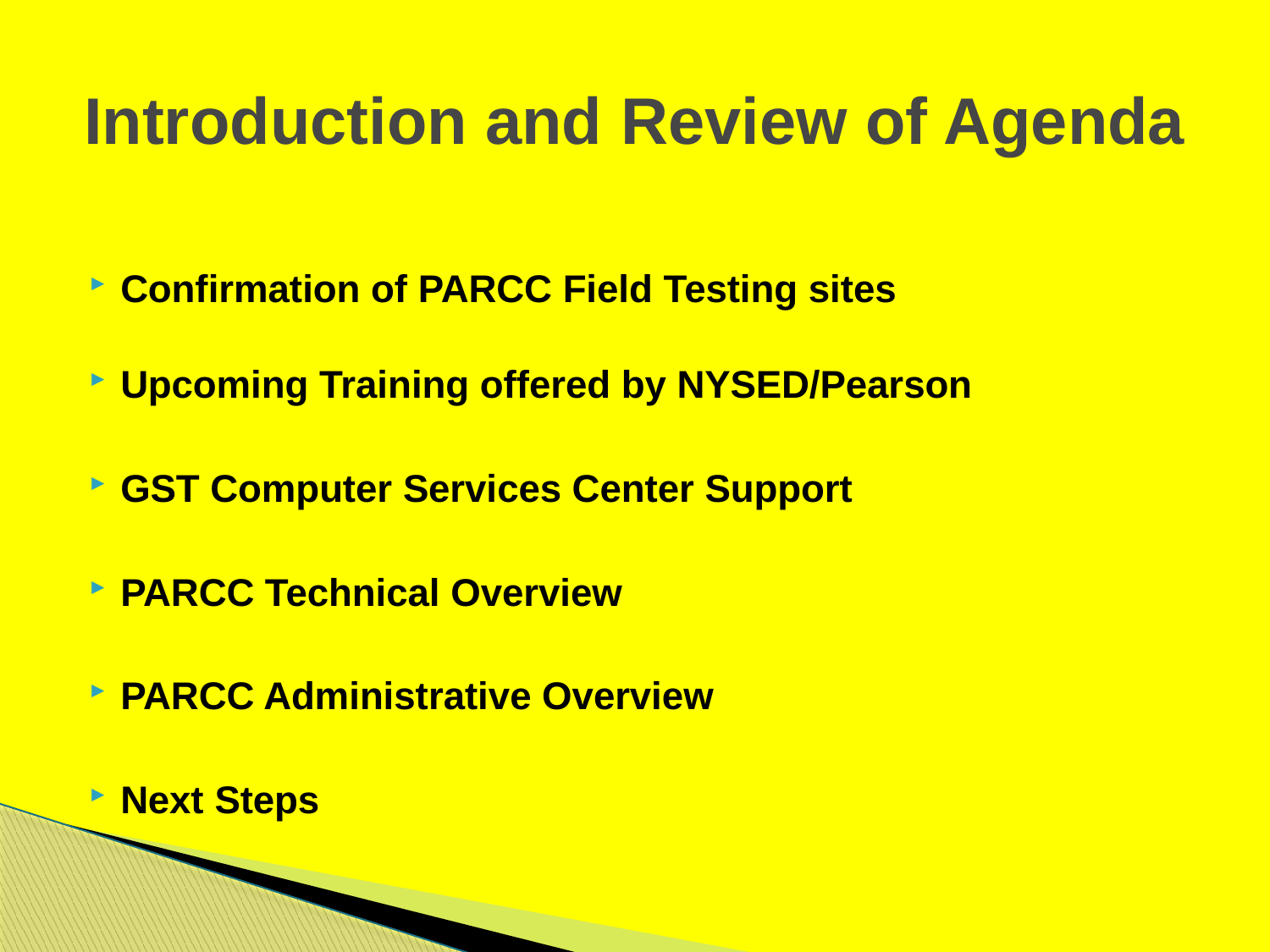

# Introduction and Review of Agenda

Confirmation of PARCC Field Testing sites

Upcoming Training offered by NYSED/Pearson

GST Computer Services Center Support

PARCC Technical Overview

PARCC Administrative Overview

Next Steps